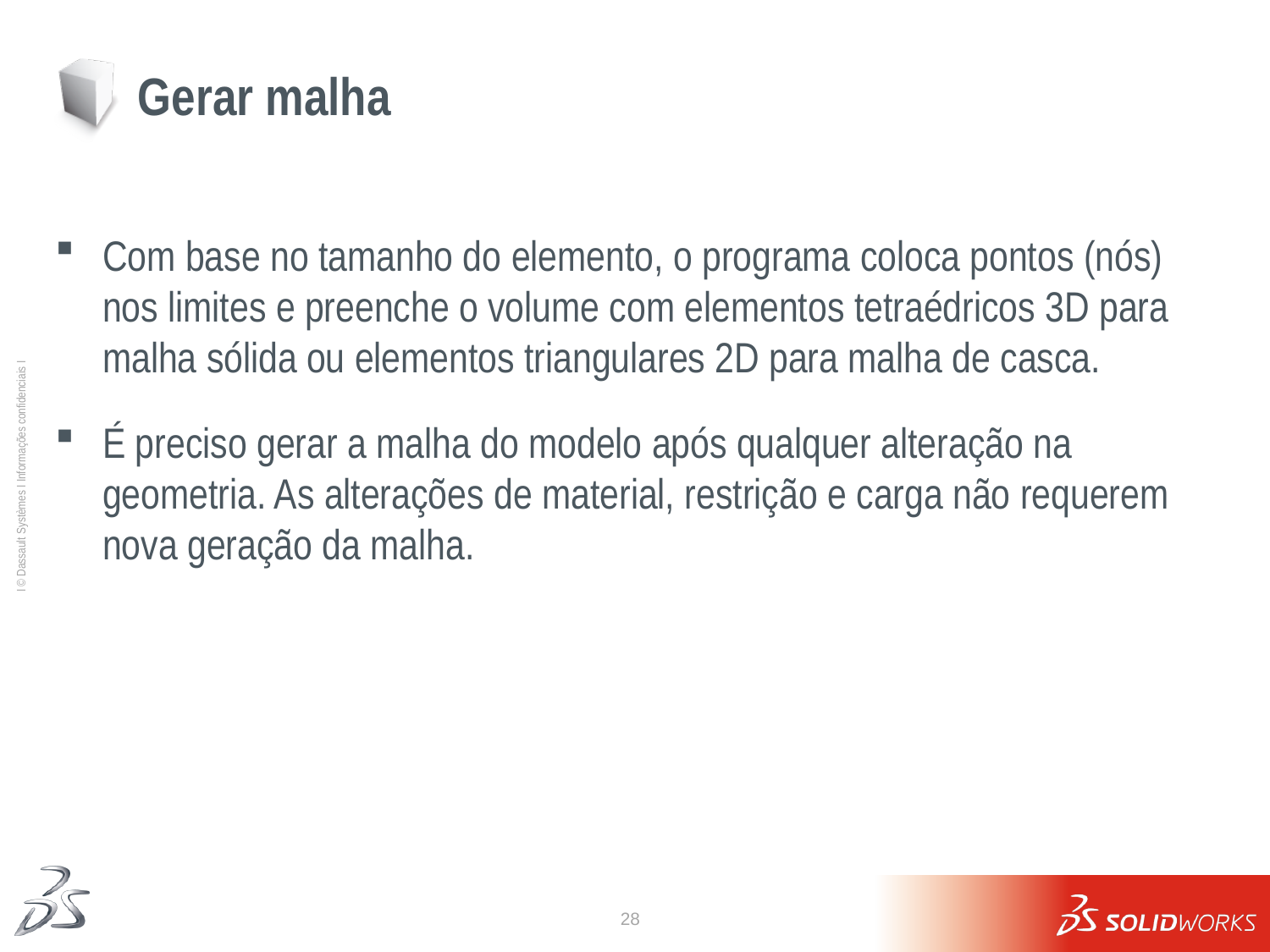

# Gerar malha
Com base no tamanho do elemento, o programa coloca pontos (nós) nos limites e preenche o volume com elementos tetraédricos 3D para malha sólida ou elementos triangulares 2D para malha de casca.
É preciso gerar a malha do modelo após qualquer alteração na geometria. As alterações de material, restrição e carga não requerem nova geração da malha.